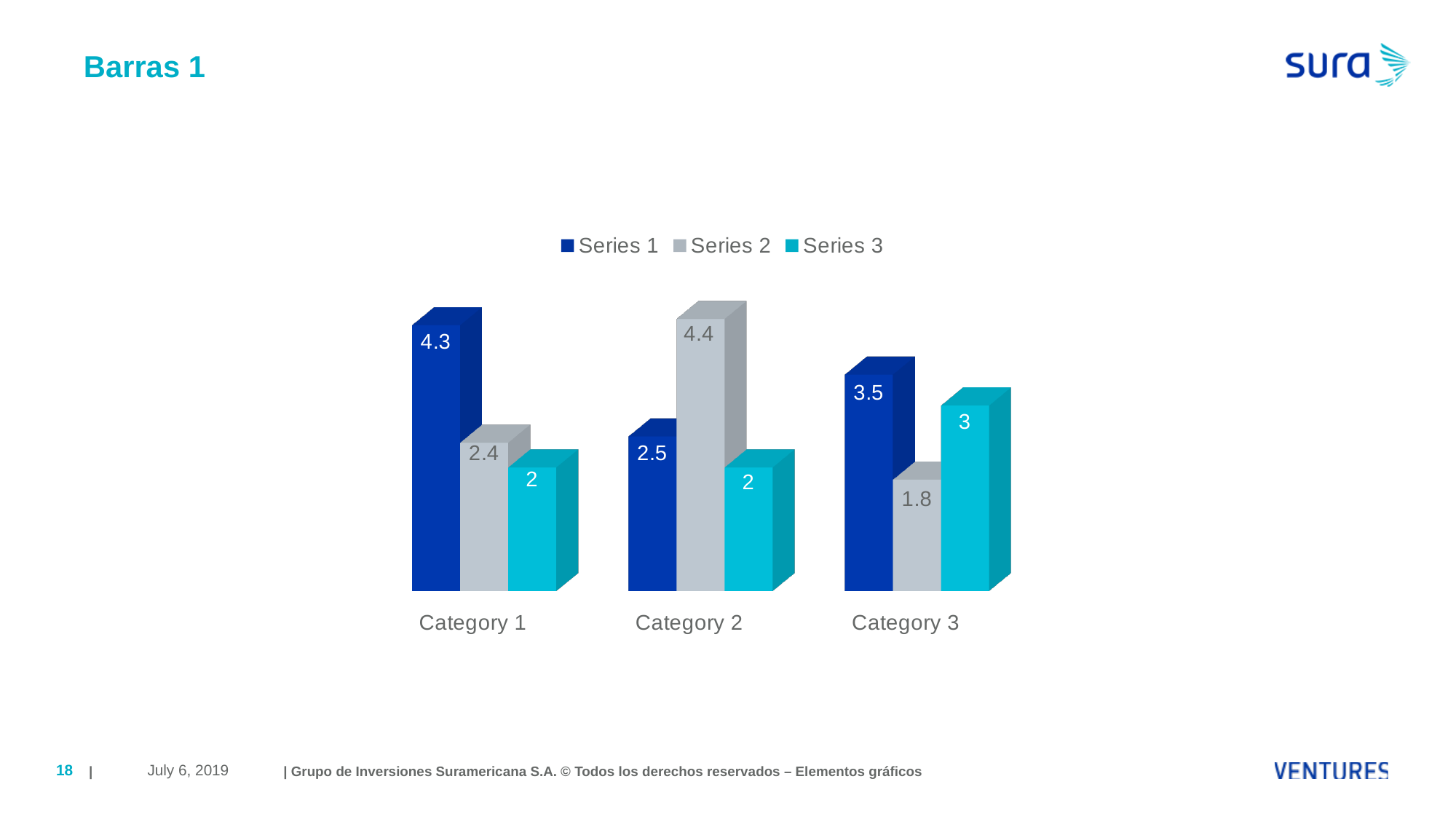

# Barras 1

[unsupported chart]

|                                                  | Grupo de Inversiones Suramericana S.A. © Todos los derechos reservados – Elementos gráficos
18
July 6, 2019